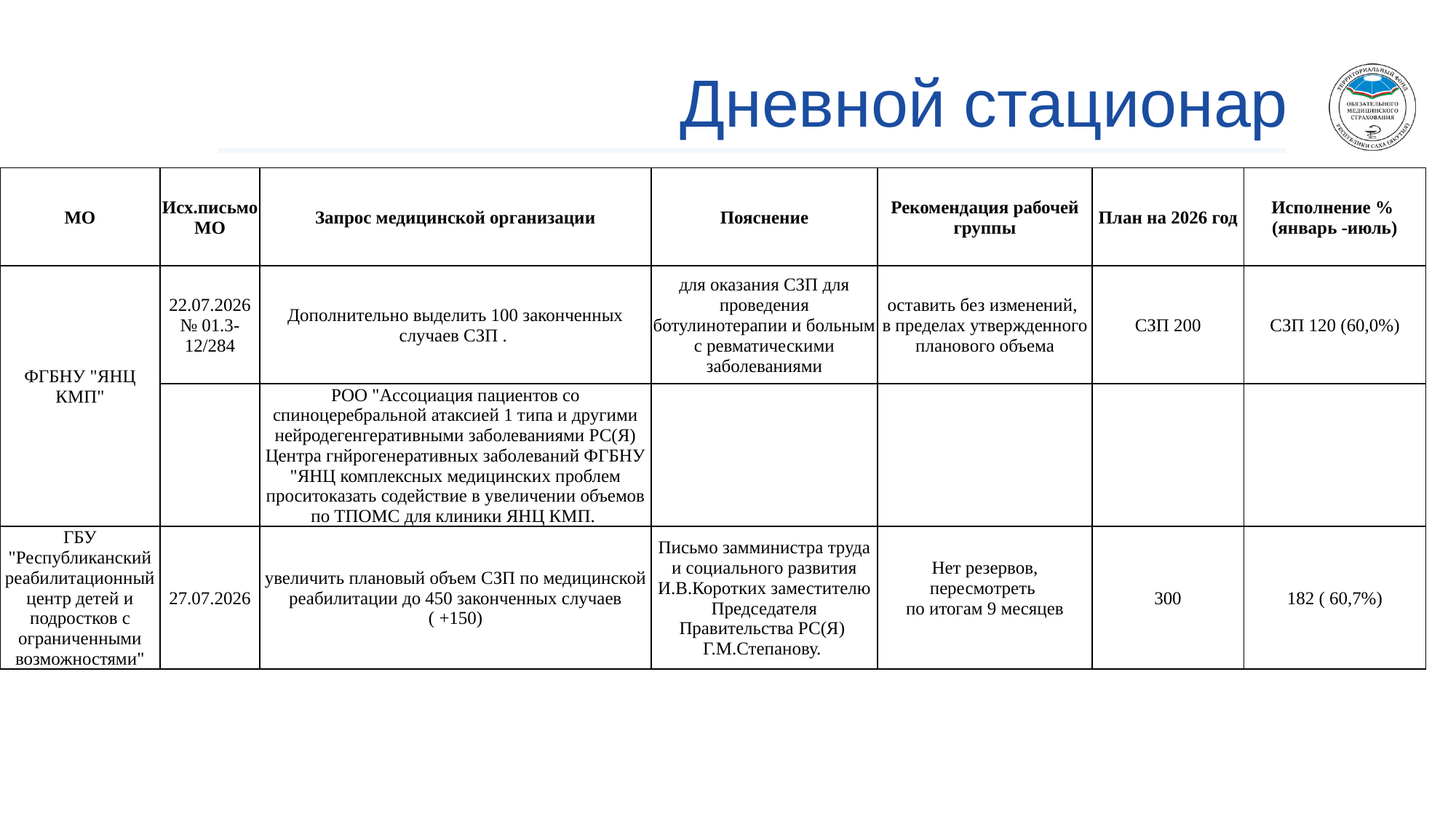

# Дневной стационар
| МО | Исх.письмо МО | Запрос медицинской организации | Пояснение | Рекомендация рабочей группы | План на 2026 год | Исполнение % (январь -июль) |
| --- | --- | --- | --- | --- | --- | --- |
| ФГБНУ "ЯНЦ КМП" | 22.07.2026 № 01.3-12/284 | Дополнительно выделить 100 законченных случаев СЗП . | для оказания СЗП для проведения ботулинотерапии и больным с ревматическими заболеваниями | оставить без изменений, в пределах утвержденного планового объема | СЗП 200 | СЗП 120 (60,0%) |
|  |  | РОО "Ассоциация пациентов со спиноцеребральной атаксией 1 типа и другими нейродегенгеративными заболеваниями РС(Я) Центра гнйрогенеративных заболеваний ФГБНУ "ЯНЦ комплексных медицинских проблем проситоказать содействие в увеличении объемов по ТПОМС для клиники ЯНЦ КМП. |  |  |  |  |
| ГБУ "Республиканский реабилитационный центр детей и подростков с ограниченными возможностями" | 27.07.2026 | увеличить плановый объем СЗП по медицинской реабилитации до 450 законченных случаев ( +150) | Письмо замминистра труда и социального развития И.В.Коротких заместителю Председателя Правительства РС(Я) Г.М.Степанову. | Нет резервов, пересмотреть по итогам 9 месяцев | 300 | 182 ( 60,7%) |